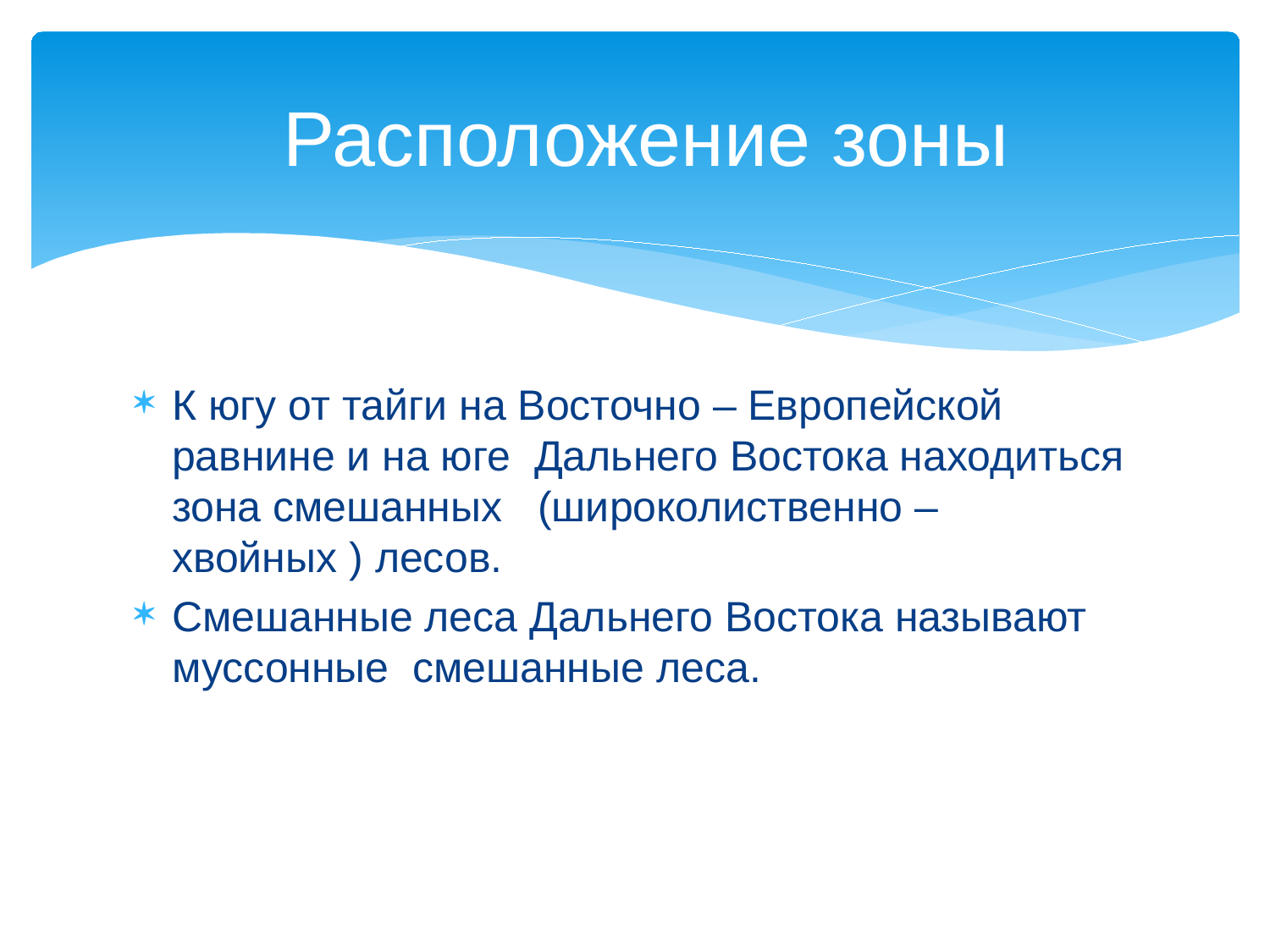

# Расположение зоны
К югу от тайги на Восточно – Европейской равнине и на юге  Дальнего Востока находиться зона смешанных   (широколиственно – хвойных ) лесов.
Смешанные леса Дальнего Востока называют  муссонные  смешанные леса.